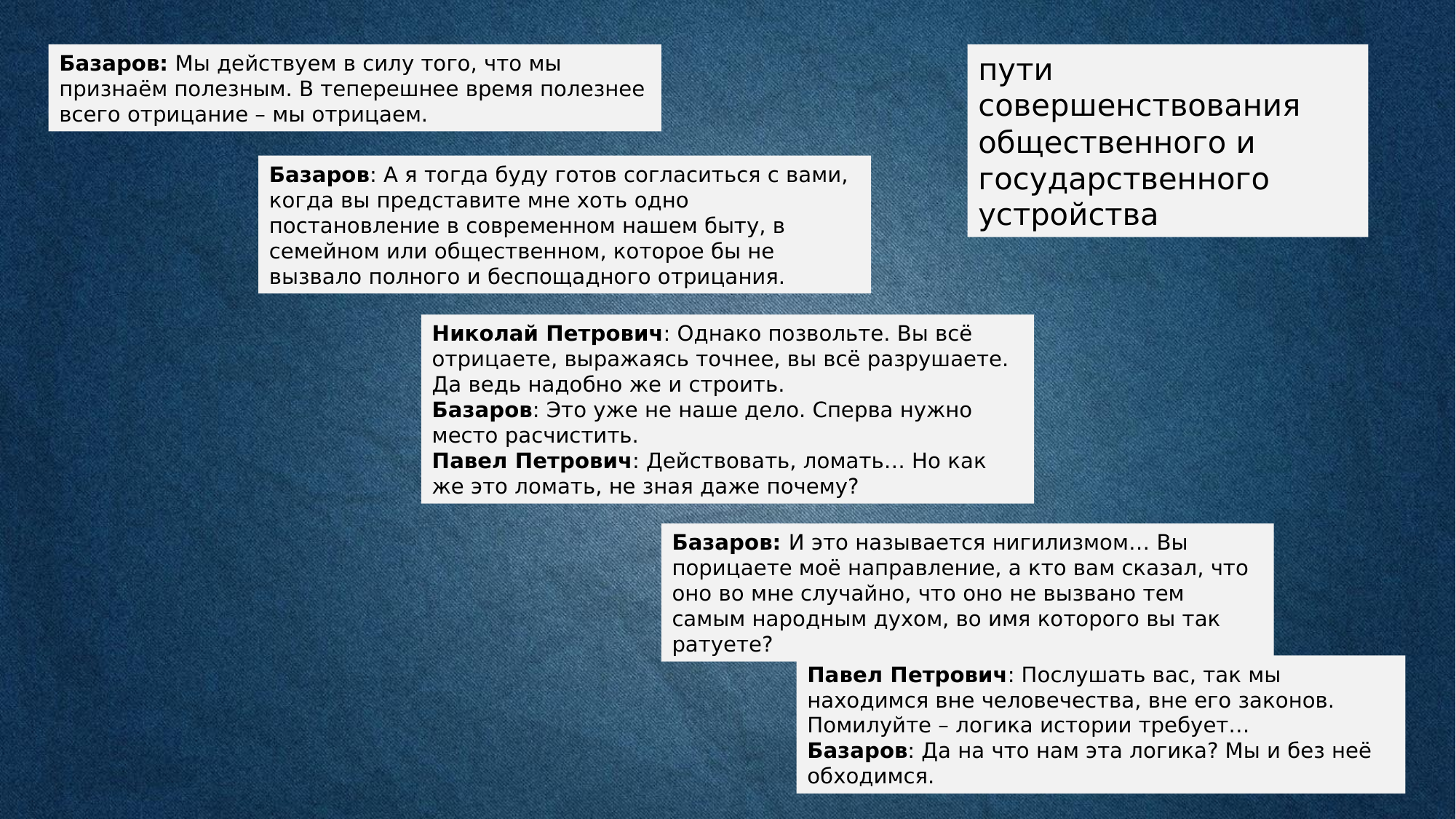

Базаров: Мы действуем в силу того, что мы признаём полезным. В теперешнее время полезнее всего отрицание – мы отрицаем.
пути совершенствования общественного и государственного устройства
Базаров: А я тогда буду готов согласиться с вами, когда вы представите мне хоть одно постановление в современном нашем быту, в семейном или общественном, которое бы не вызвало полного и беспощадного отрицания.
Николай Петрович: Однако позвольте. Вы всё отрицаете, выражаясь точнее, вы всё разрушаете. Да ведь надобно же и строить.
Базаров: Это уже не наше дело. Сперва нужно место расчистить.
Павел Петрович: Действовать, ломать… Но как же это ломать, не зная даже почему?
Базаров: И это называется нигилизмом… Вы порицаете моё направление, а кто вам сказал, что оно во мне случайно, что оно не вызвано тем самым народным духом, во имя которого вы так ратуете?
Павел Петрович: Послушать вас, так мы находимся вне человечества, вне его законов. Помилуйте – логика истории требует…
Базаров: Да на что нам эта логика? Мы и без неё обходимся.